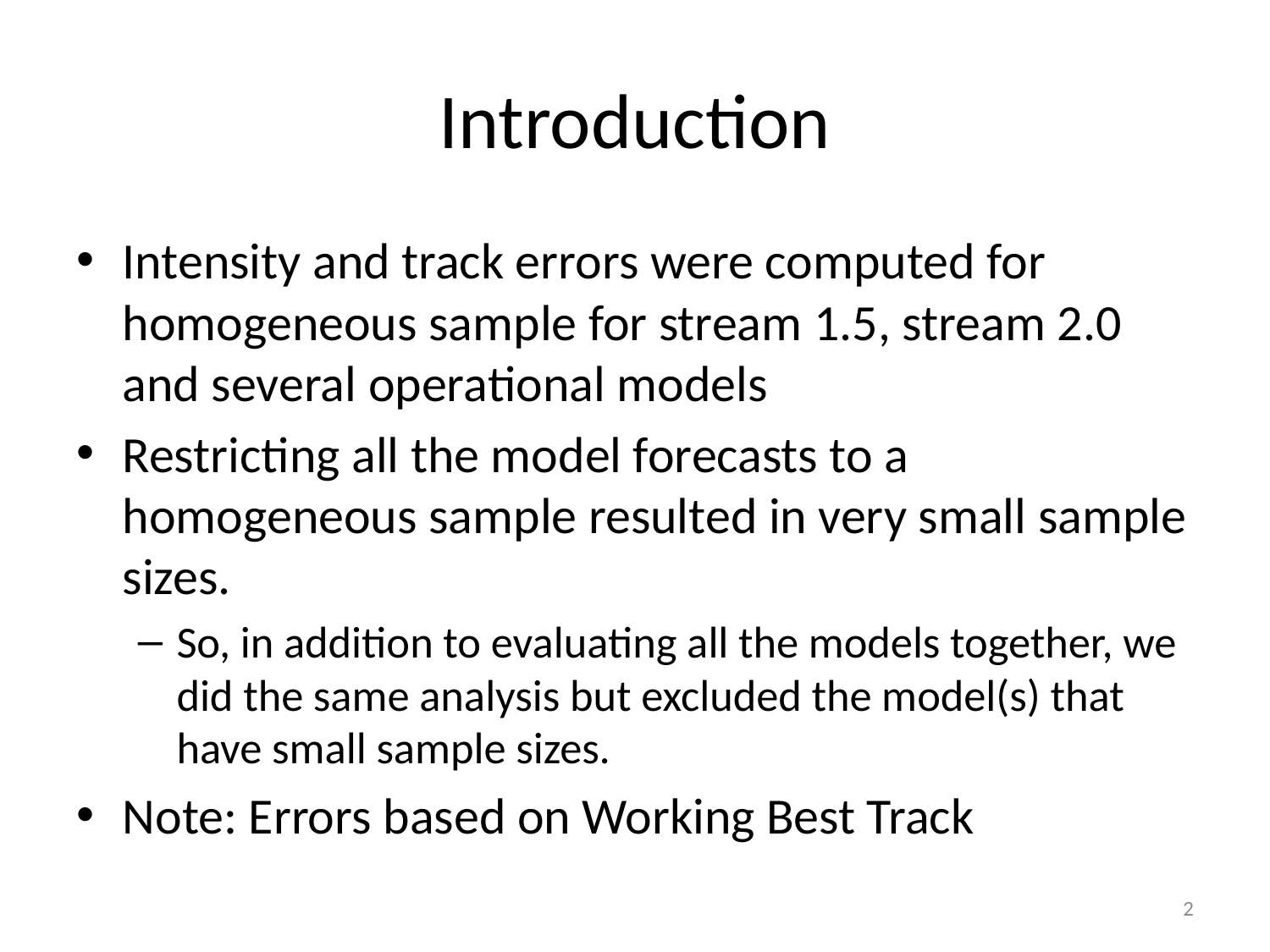

# Introduction
Intensity and track errors were computed for homogeneous sample for stream 1.5, stream 2.0 and several operational models
Restricting all the model forecasts to a homogeneous sample resulted in very small sample sizes.
So, in addition to evaluating all the models together, we did the same analysis but excluded the model(s) that have small sample sizes.
Note: Errors based on Working Best Track
2